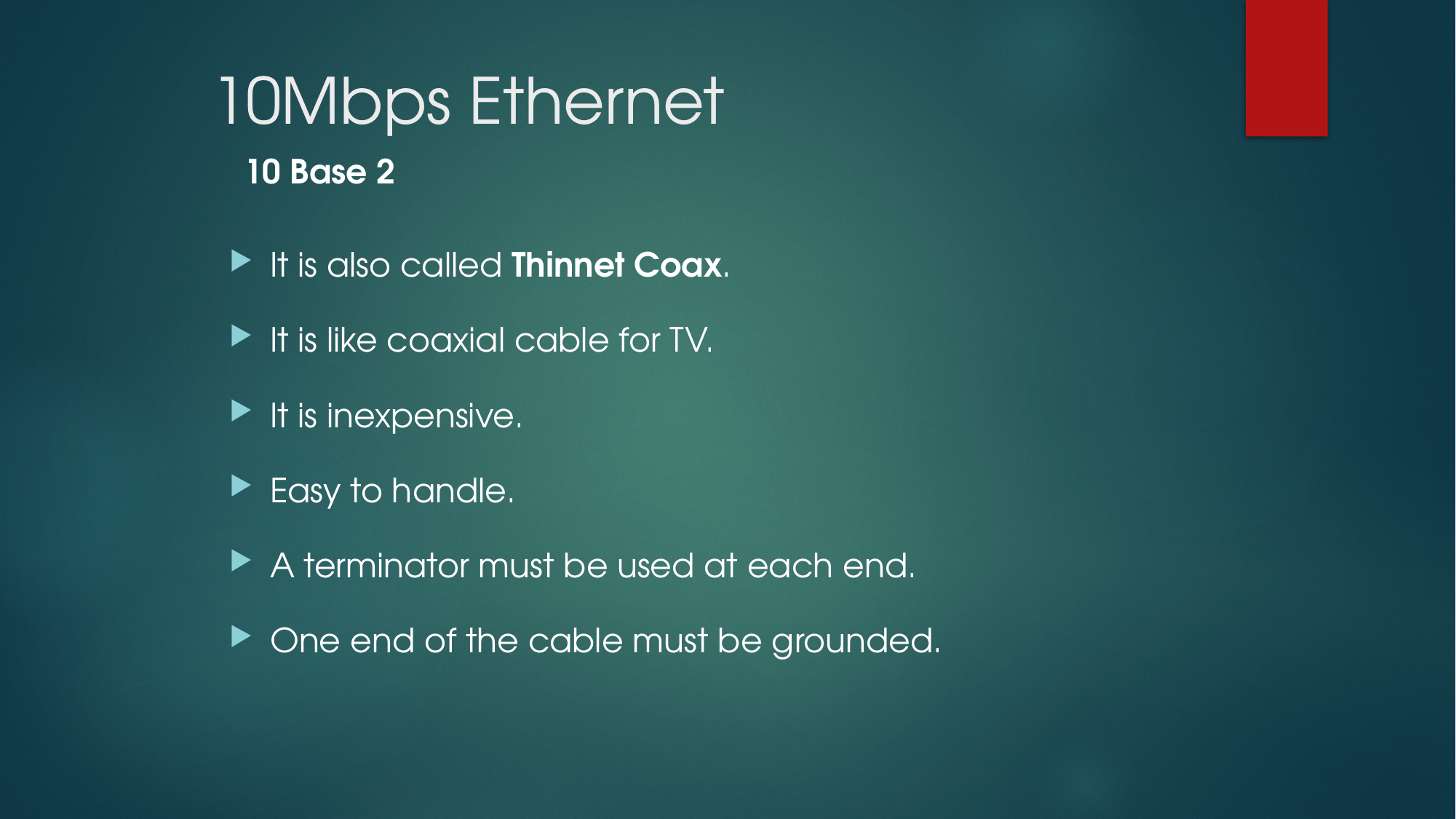

# 10Mbps Ethernet
10 Base 2
It is also called Thinnet Coax.
It is like coaxial cable for TV.
It is inexpensive.
Easy to handle.
A terminator must be used at each end.
One end of the cable must be grounded.